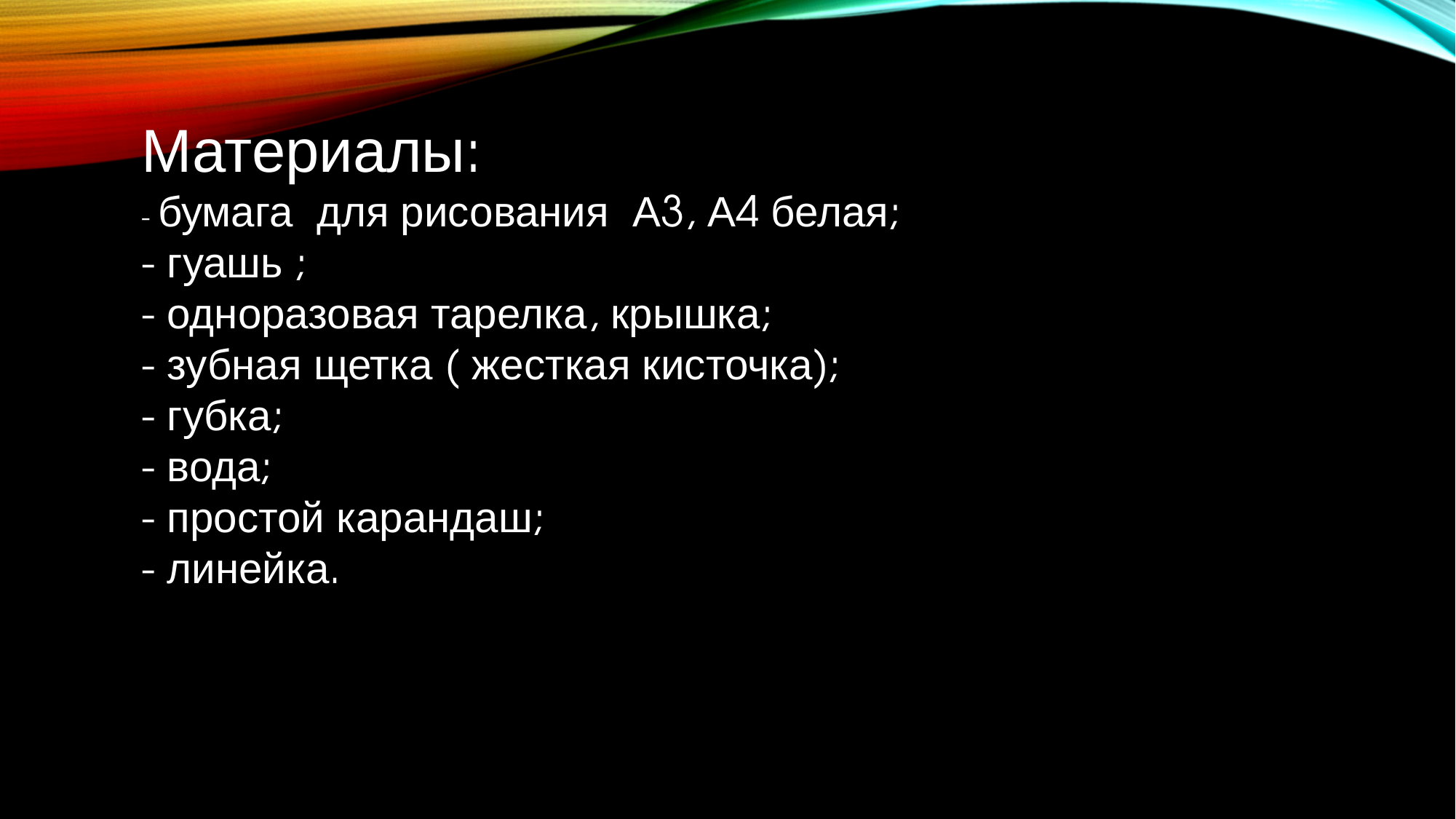

Материалы:
- бумага  для рисования  А3, А4 белая;
- гуашь ;
- одноразовая тарелка, крышка;
- зубная щетка ( жесткая кисточка);
- губка;
- вода;
- простой карандаш;
- линейка.